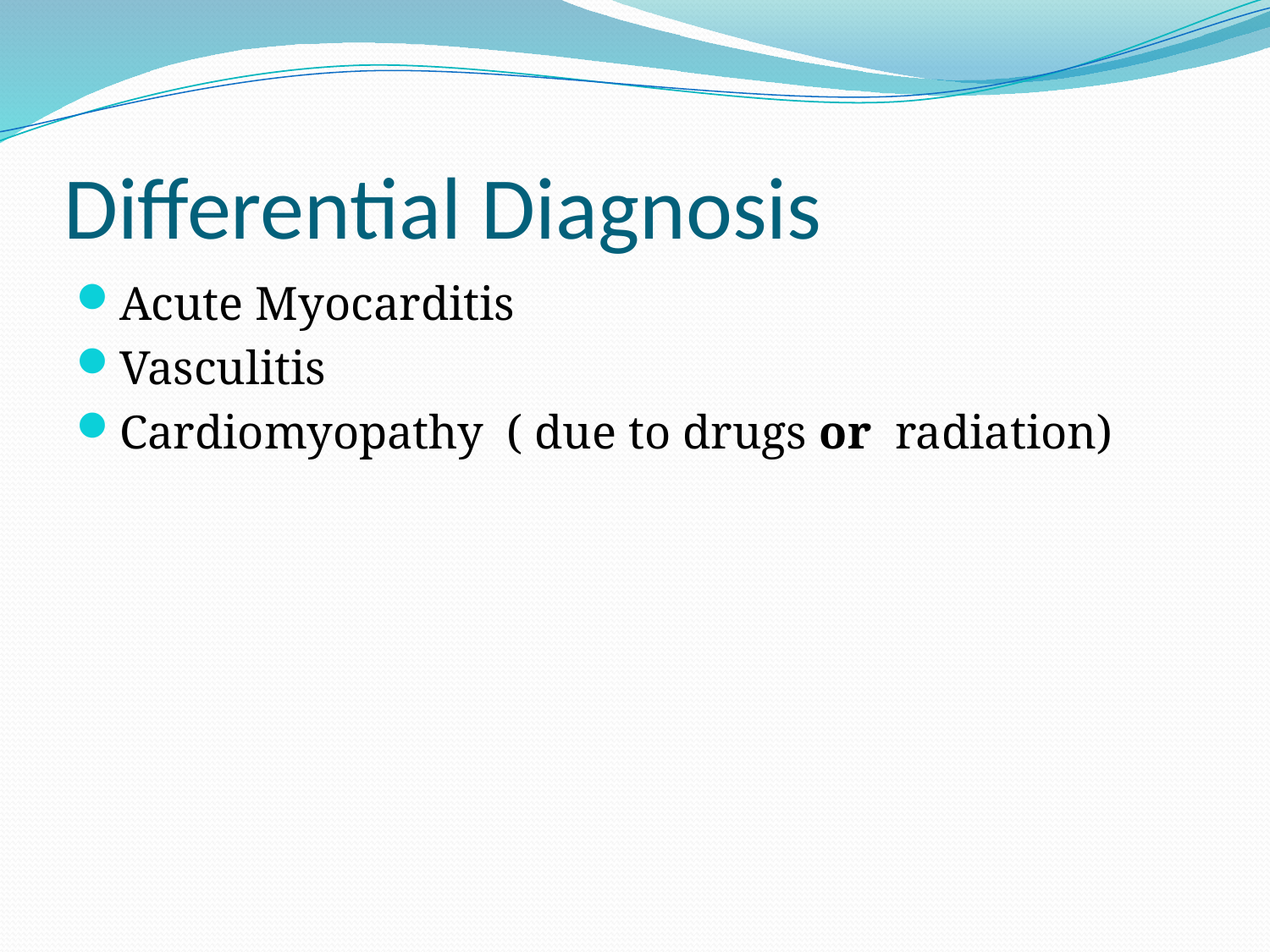

# Differential Diagnosis
Acute Myocarditis
Vasculitis
Cardiomyopathy  ( due to drugs or  radiation)